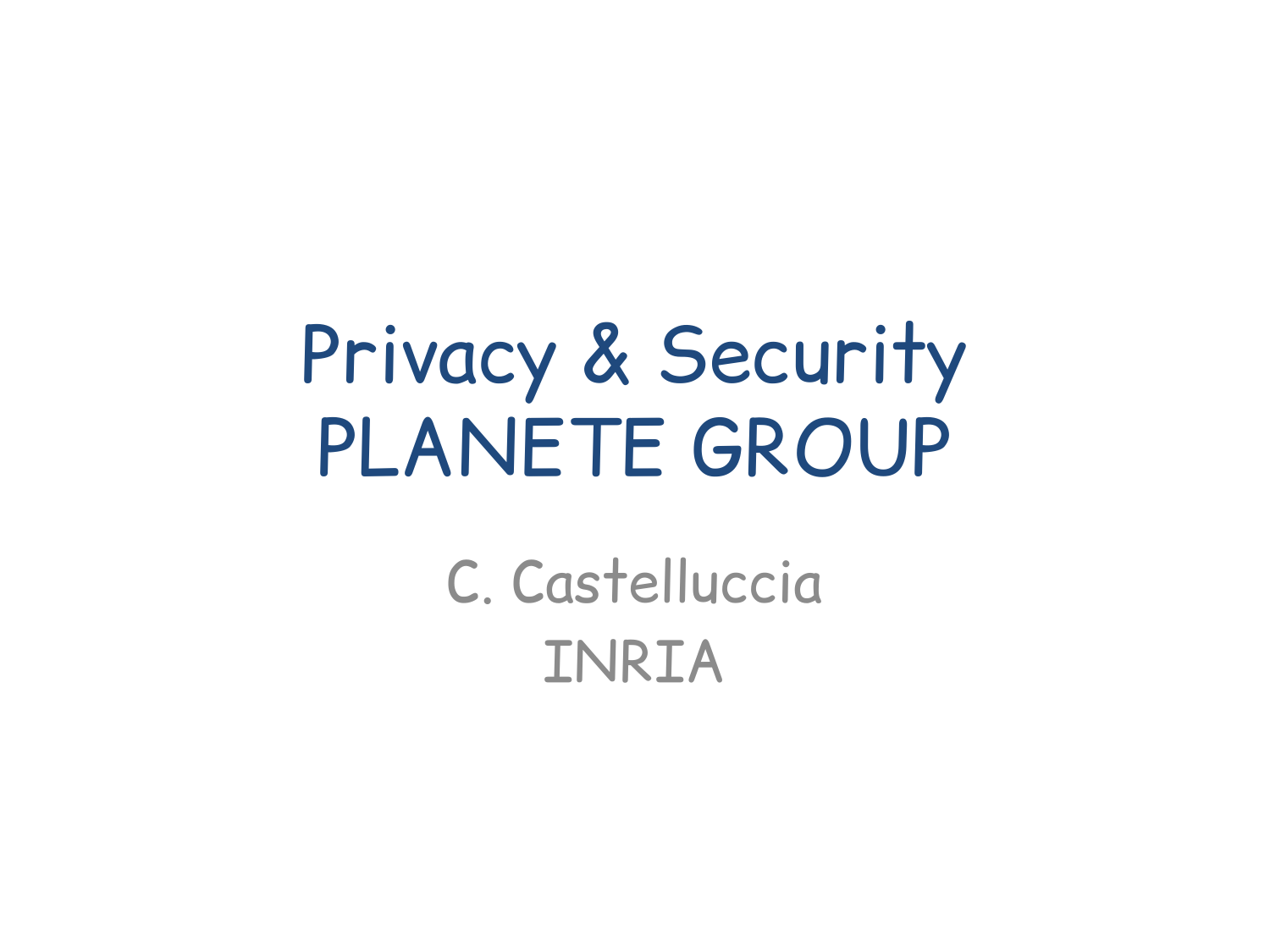

# Privacy & Security PLANETE GROUP
C. Castelluccia
INRIA